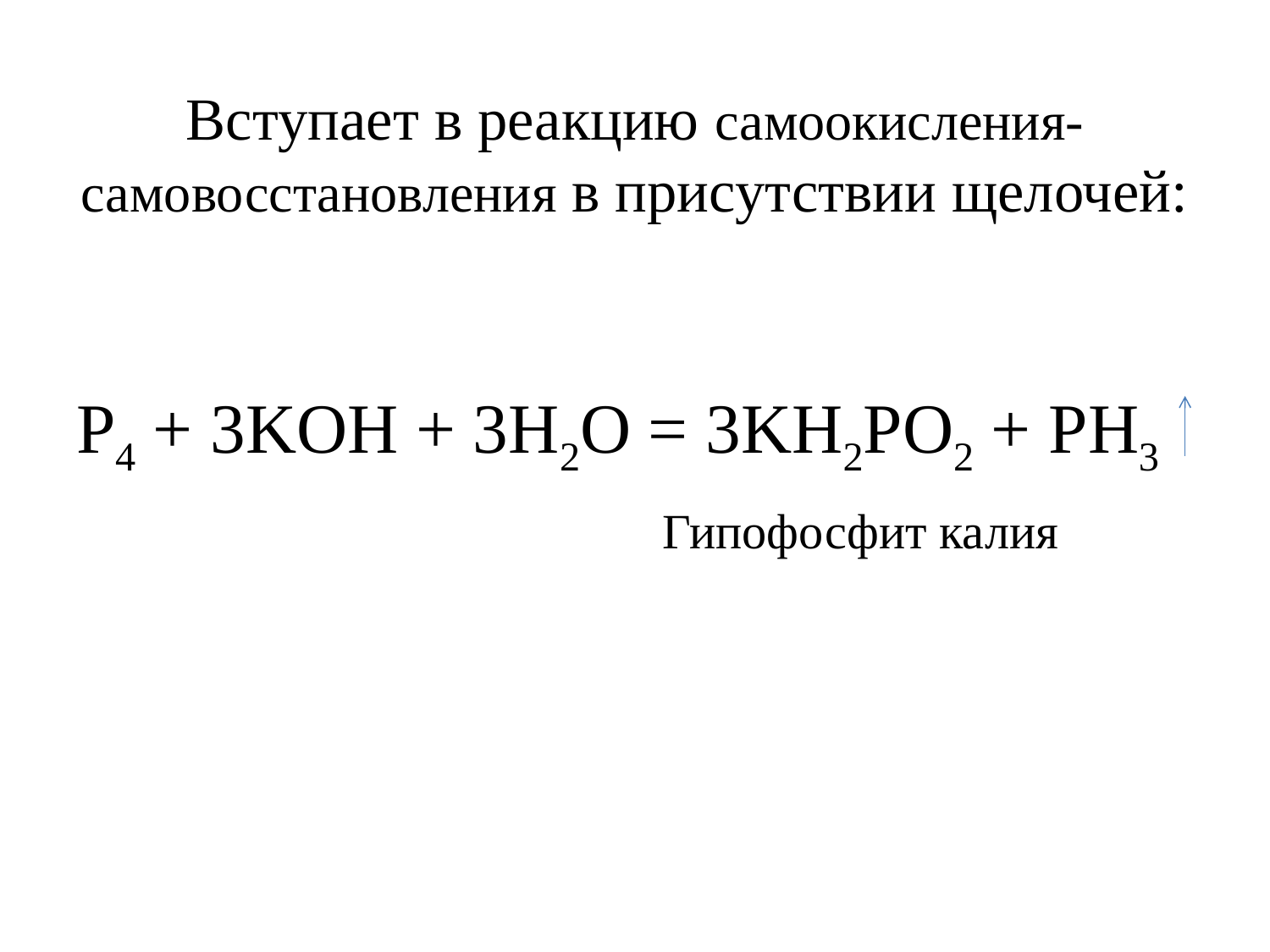

# Вступает в реакцию самоокисления-самовосстановления в присутствии щелочей:
P4 + 3KOH + 3H2O = 3KH2PO2 + PH3     			         Гипофосфит калия